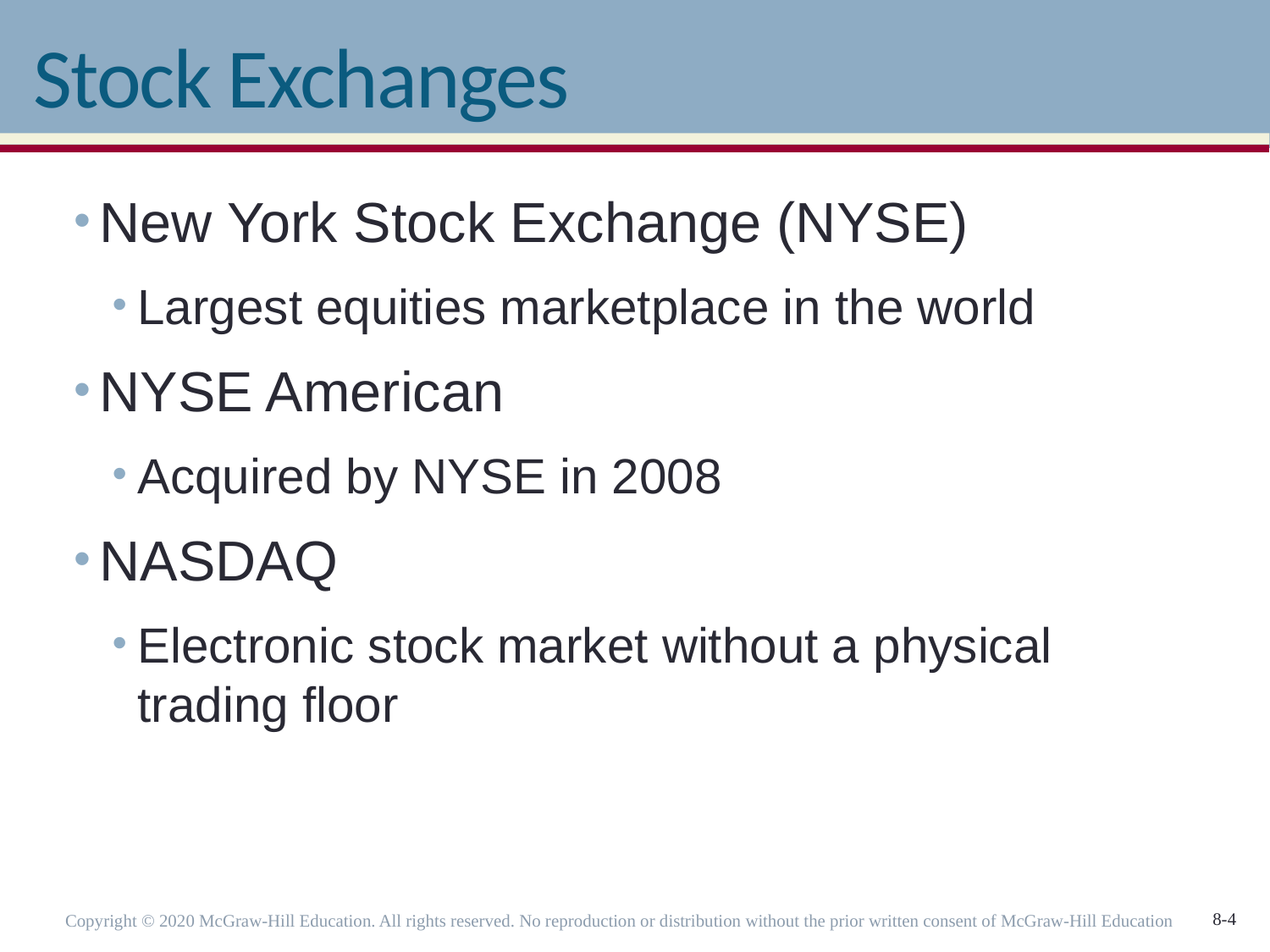

# Stock Exchanges
New York Stock Exchange (NYSE)
Largest equities marketplace in the world
NYSE American
Acquired by NYSE in 2008
NASDAQ
Electronic stock market without a physical trading floor
Copyright © 2020 McGraw-Hill Education. All rights reserved. No reproduction or distribution without the prior written consent of McGraw-Hill Education